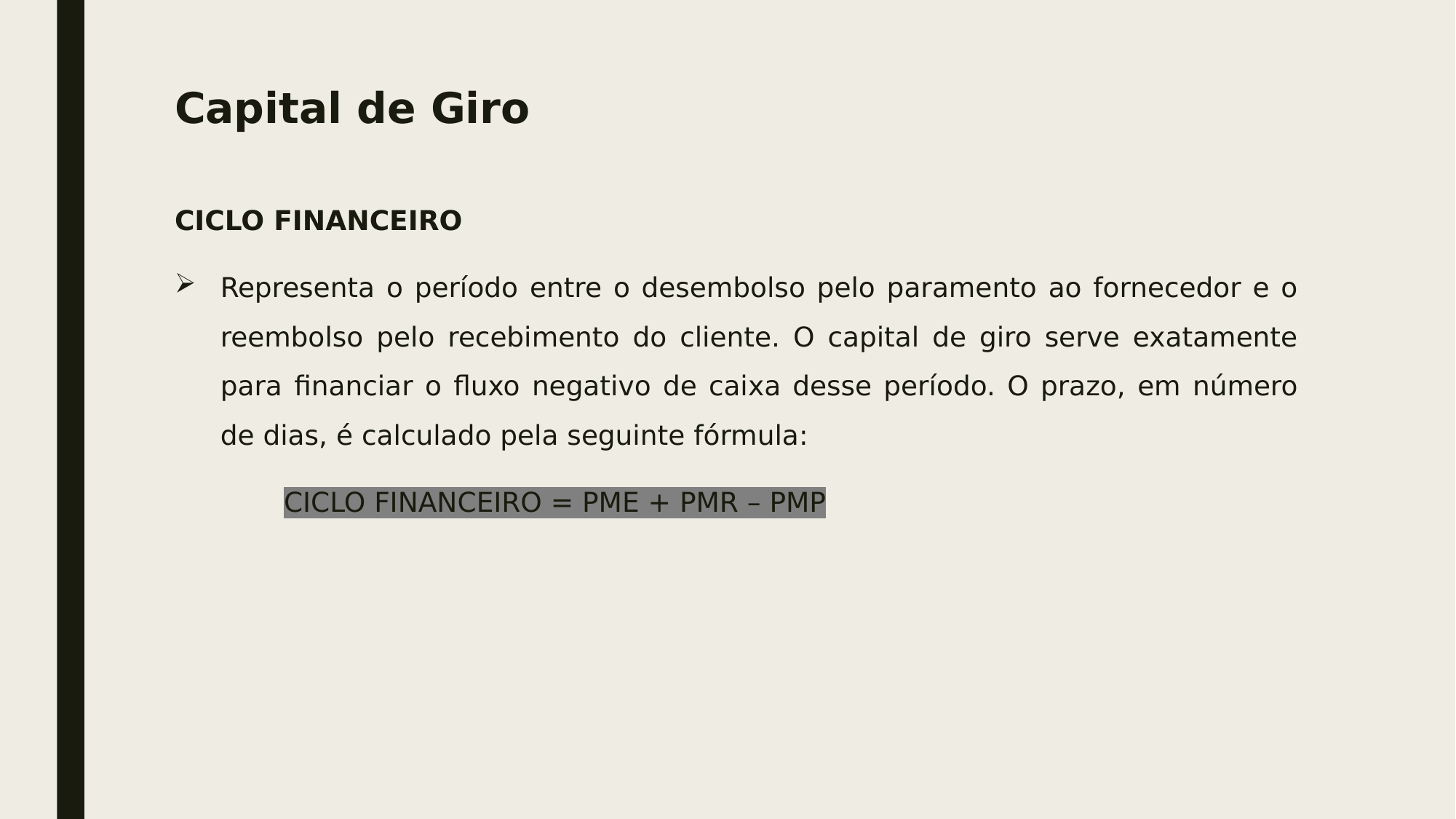

# Capital de Giro
CICLO FINANCEIRO
Representa o período entre o desembolso pelo paramento ao fornecedor e o reembolso pelo recebimento do cliente. O capital de giro serve exatamente para financiar o fluxo negativo de caixa desse período. O prazo, em número de dias, é calculado pela seguinte fórmula:
	CICLO FINANCEIRO = PME + PMR – PMP